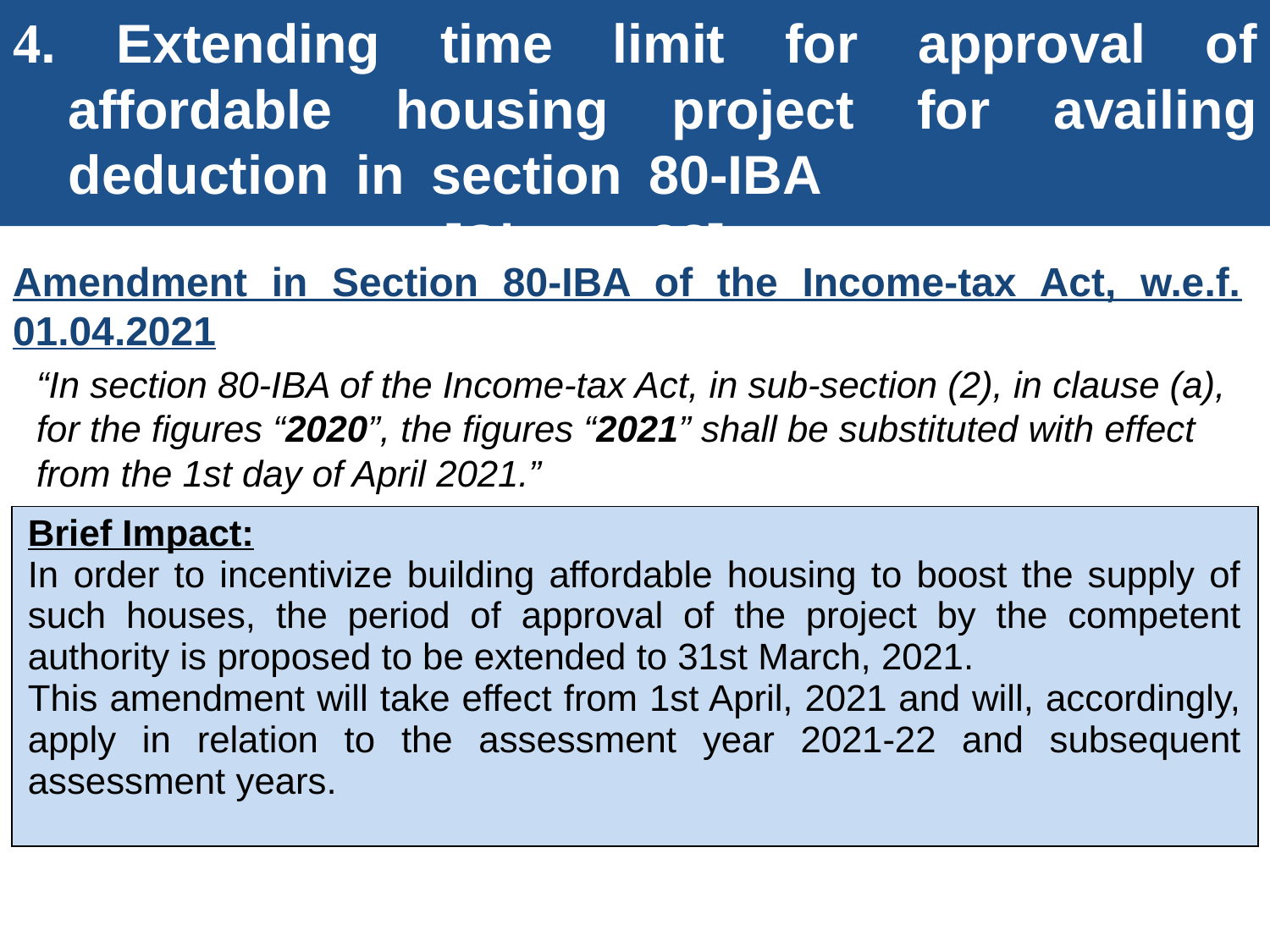

# 4. Extending time limit for approval of affordable housing project for availing deduction in section 80-IBA 						        [Clause 38]
Amendment in Section 80-IBA of the Income-tax Act, w.e.f. 01.04.2021
“In section 80-IBA of the Income-tax Act, in sub-section (2), in clause (a), for the figures “2020”, the figures “2021” shall be substituted with effect from the 1st day of April 2021.”
| Brief Impact: In order to incentivize building affordable housing to boost the supply of such houses, the period of approval of the project by the competent authority is proposed to be extended to 31st March, 2021. This amendment will take effect from 1st April, 2021 and will, accordingly, apply in relation to the assessment year 2021-22 and subsequent assessment years. |
| --- |
60